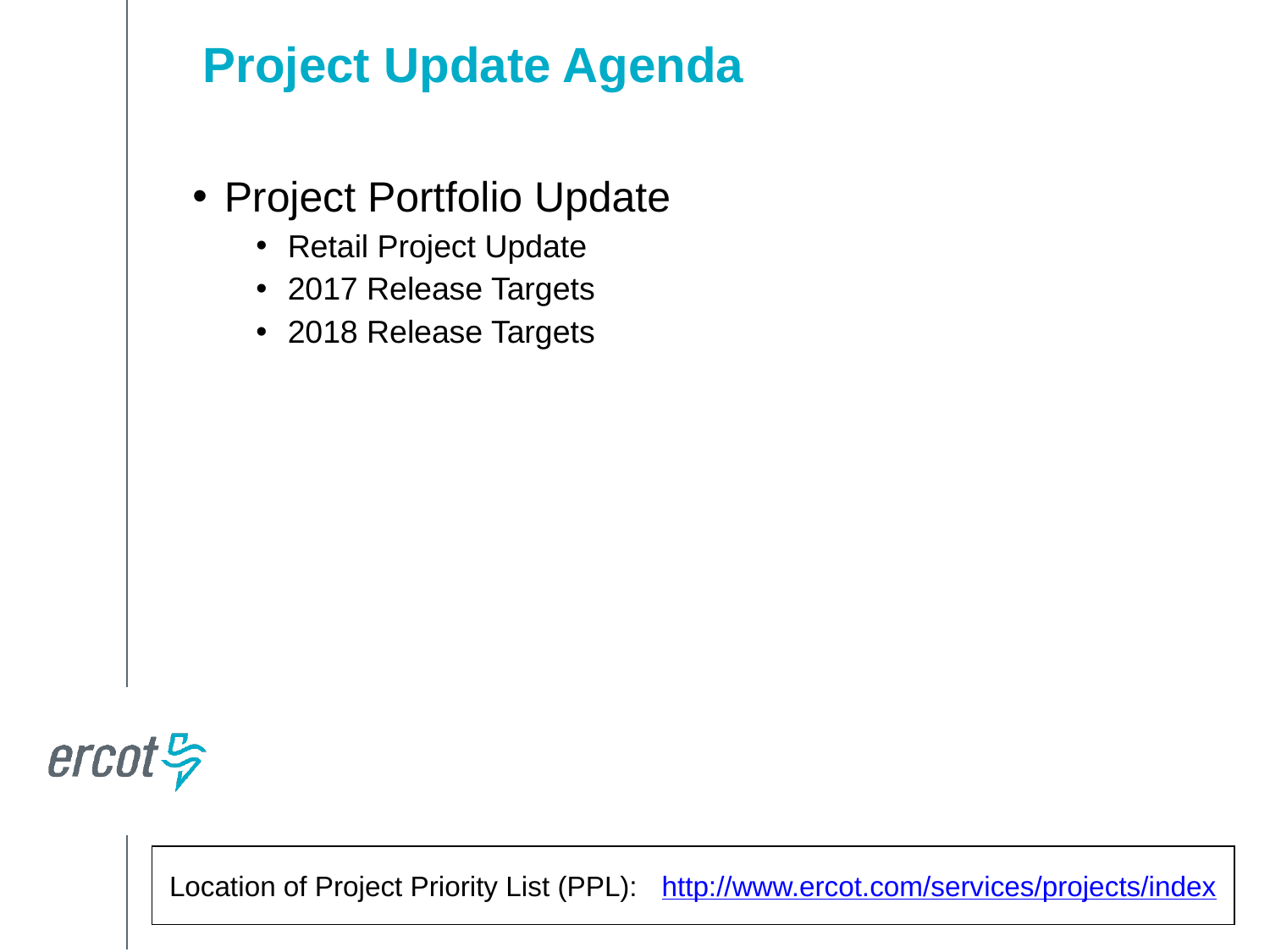

Project Update Agenda
Project Portfolio Update
Retail Project Update
2017 Release Targets
2018 Release Targets

Location of Project Priority List (PPL):   http://www.ercot.com/services/projects/index